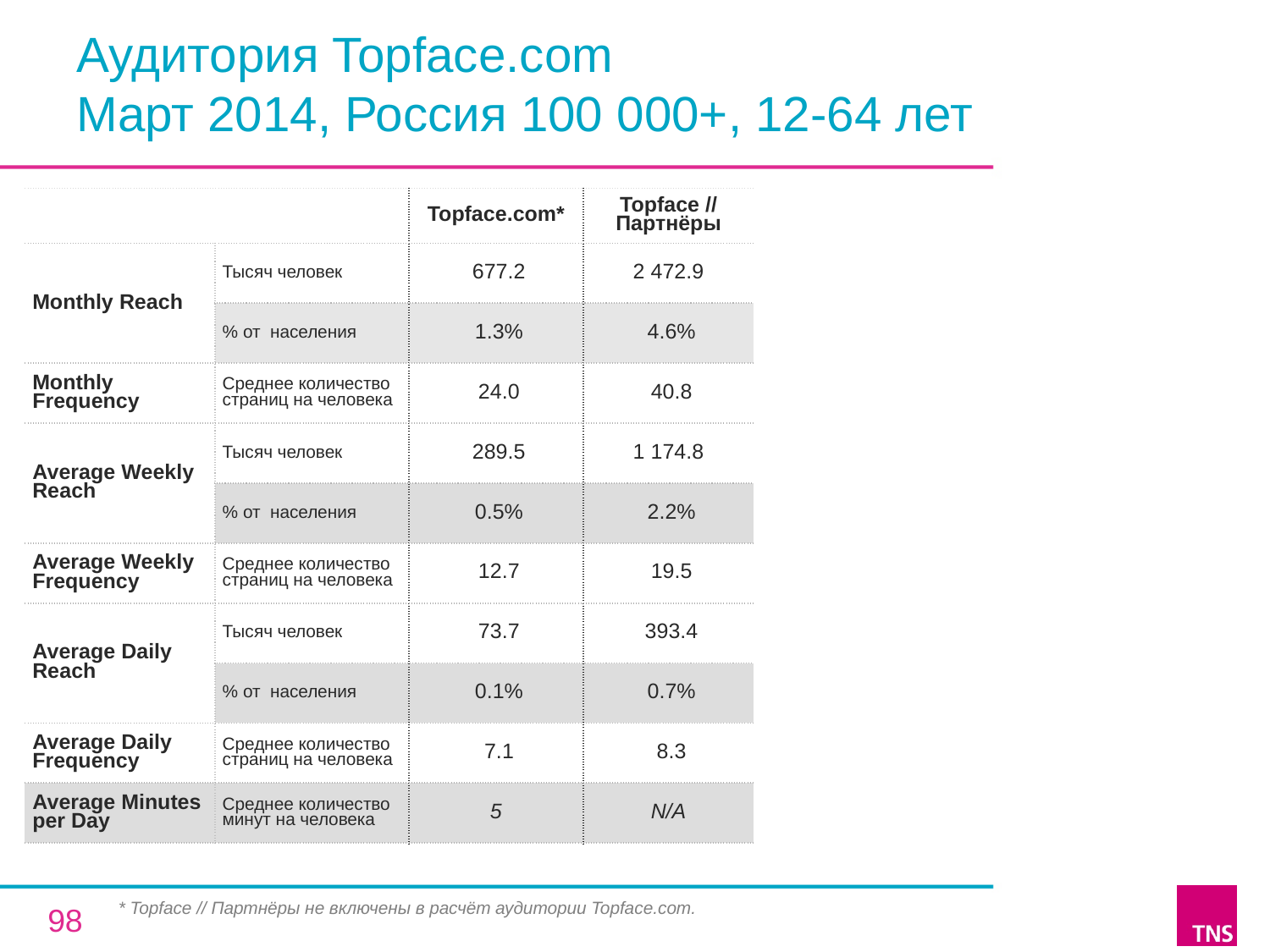

# Аудитория Topface.com Март 2014, Россия 100 000+, 12-64 лет
|  |  | Topface.com\* | Topface // Партнёры |
| --- | --- | --- | --- |
| Monthly Reach | Тысяч человек | 677.2 | 2 472.9 |
|  | % от населения | 1.3% | 4.6% |
| Monthly Frequency | Среднее количество страниц на человека | 24.0 | 40.8 |
| Average Weekly Reach | Тысяч человек | 289.5 | 1 174.8 |
|  | % от населения | 0.5% | 2.2% |
| Average Weekly Frequency | Среднее количество страниц на человека | 12.7 | 19.5 |
| Average Daily Reach | Тысяч человек | 73.7 | 393.4 |
|  | % от населения | 0.1% | 0.7% |
| Average Daily Frequency | Среднее количество страниц на человека | 7.1 | 8.3 |
| Average Minutes per Day | Среднее количество минут на человека | 5 | N/A |
* Topface // Партнёры не включены в расчёт аудитории Topface.сom.
98